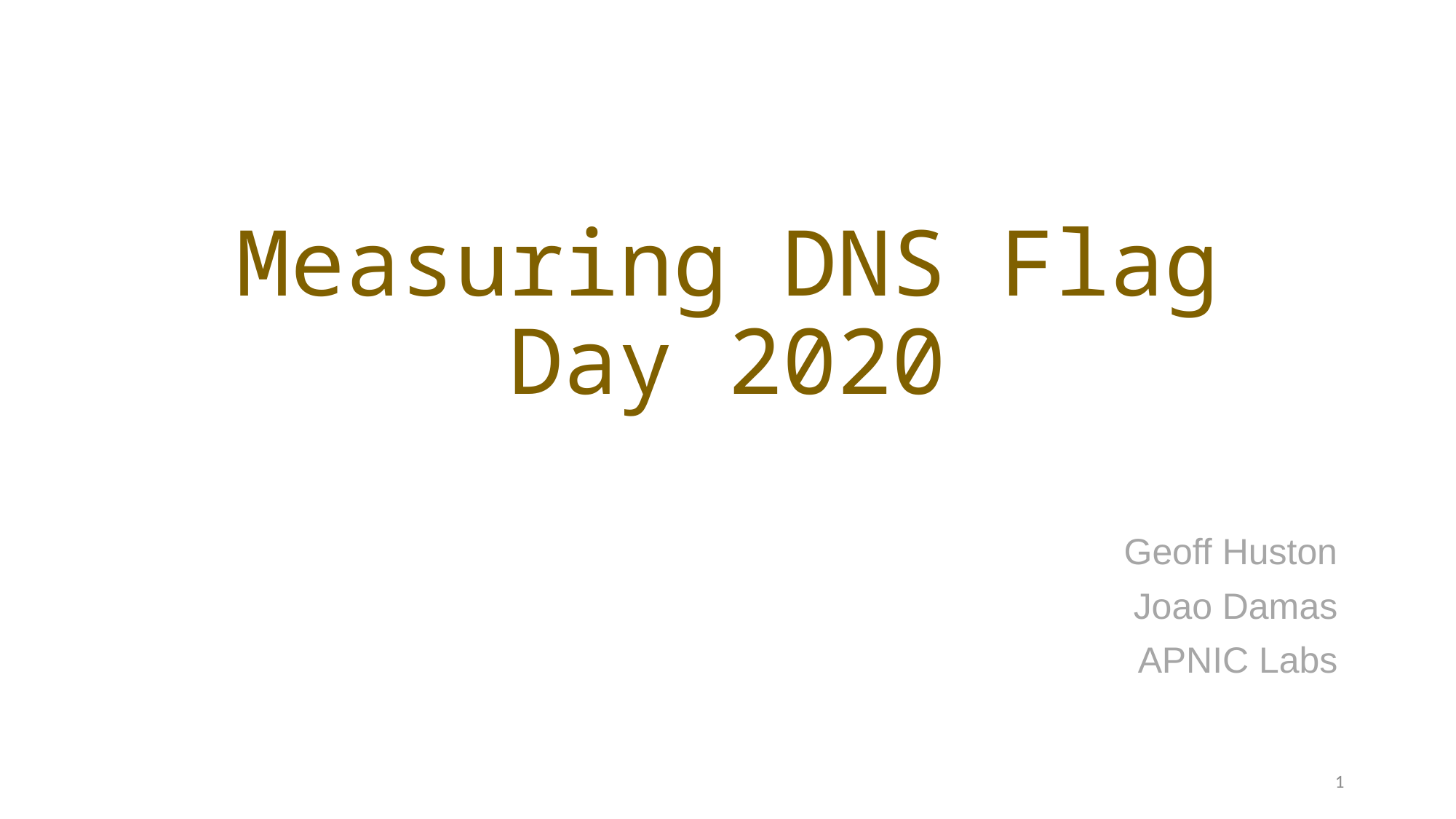

# Measuring DNS Flag Day 2020
Geoff Huston
Joao Damas
APNIC Labs
1